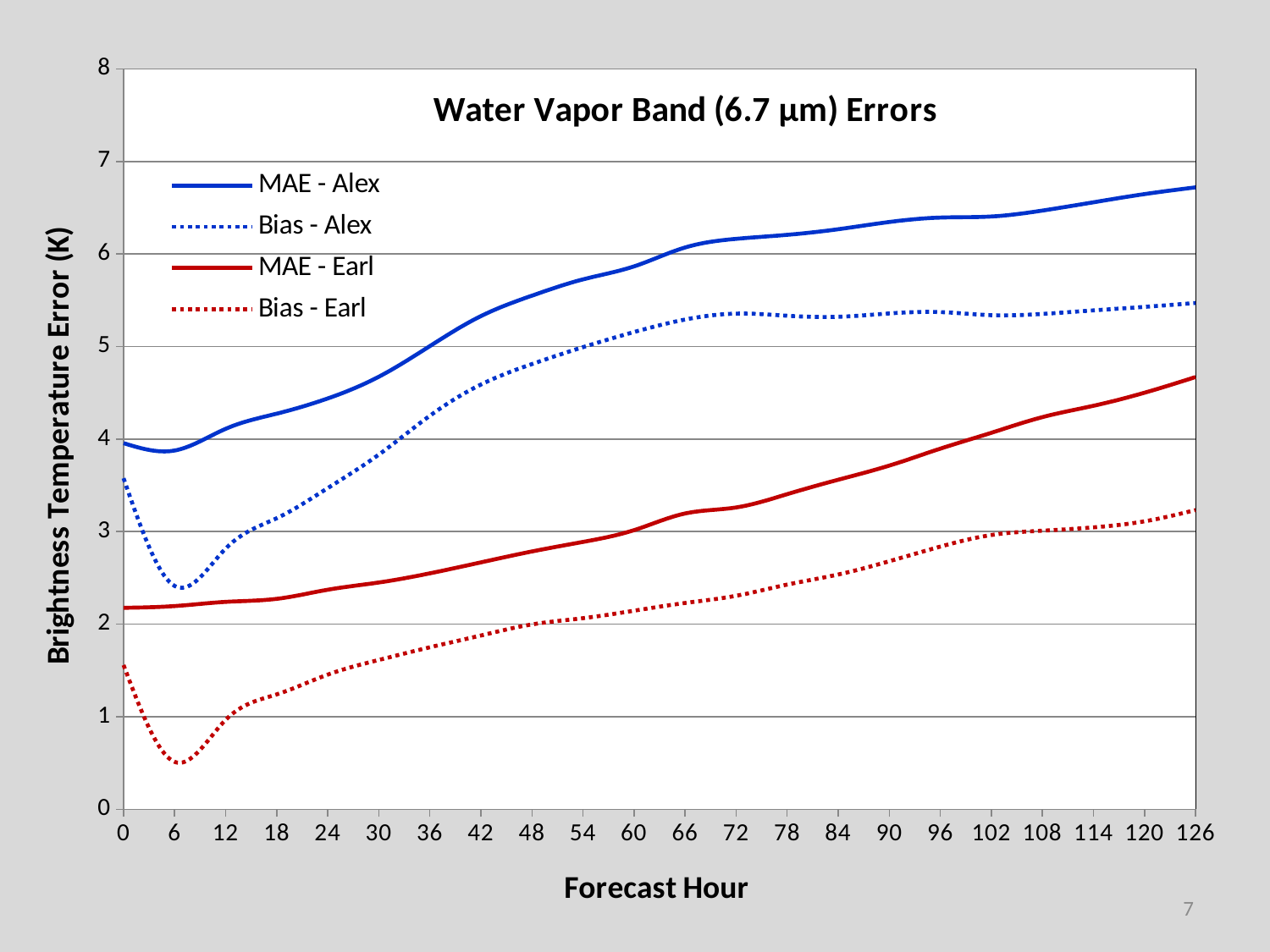

### Chart: Water Vapor Band (6.7 µm) Errors

| Category |  |  |  |  |
|---|---|---|---|---|
7